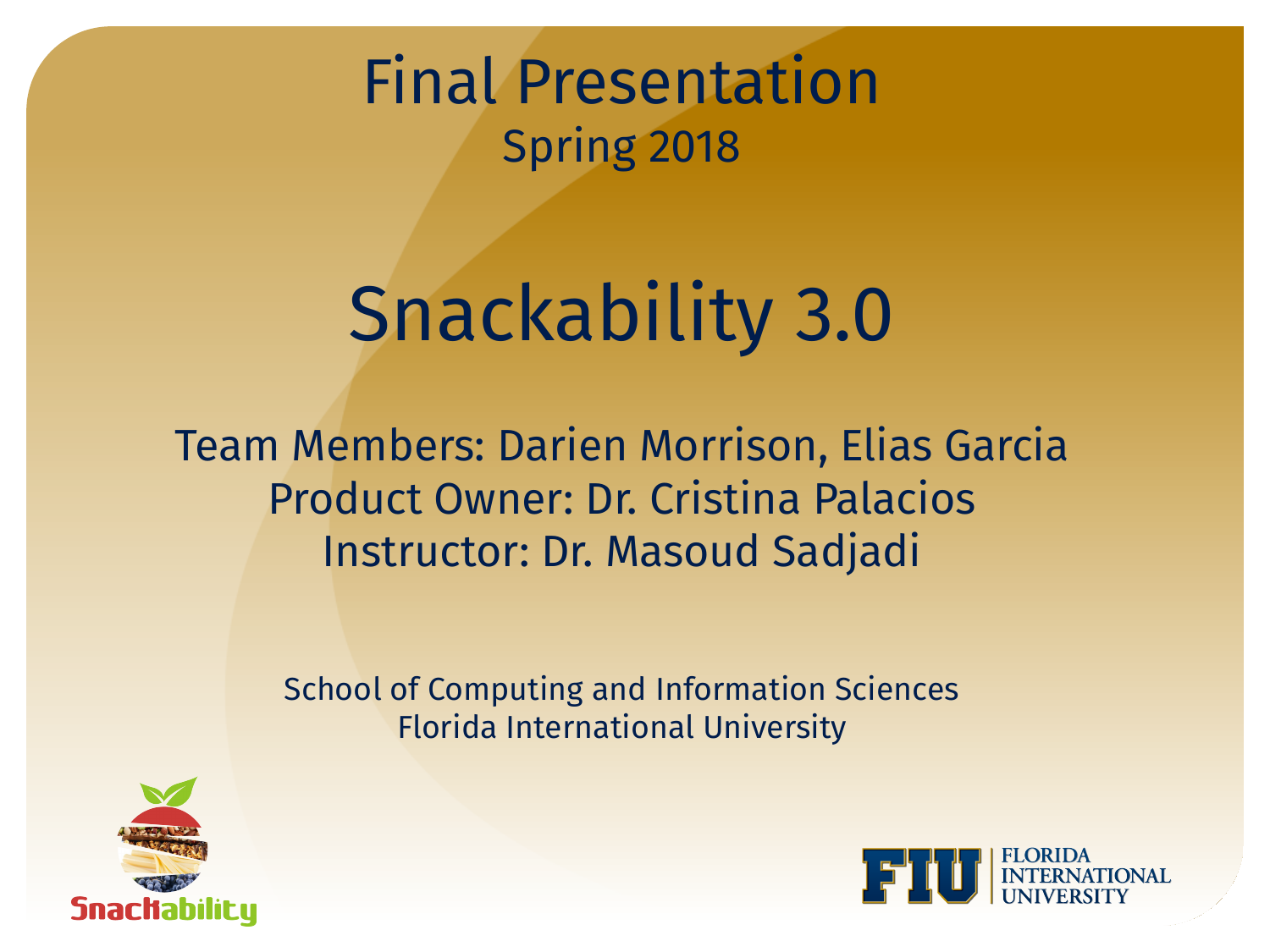

Final Presentation
Spring 2018
# Snackability 3.0

Team Members: Darien Morrison, Elias Garcia
Product Owner: Dr. Cristina Palacios
Instructor: Dr. Masoud Sadjadi
School of Computing and Information Sciences
Florida International University